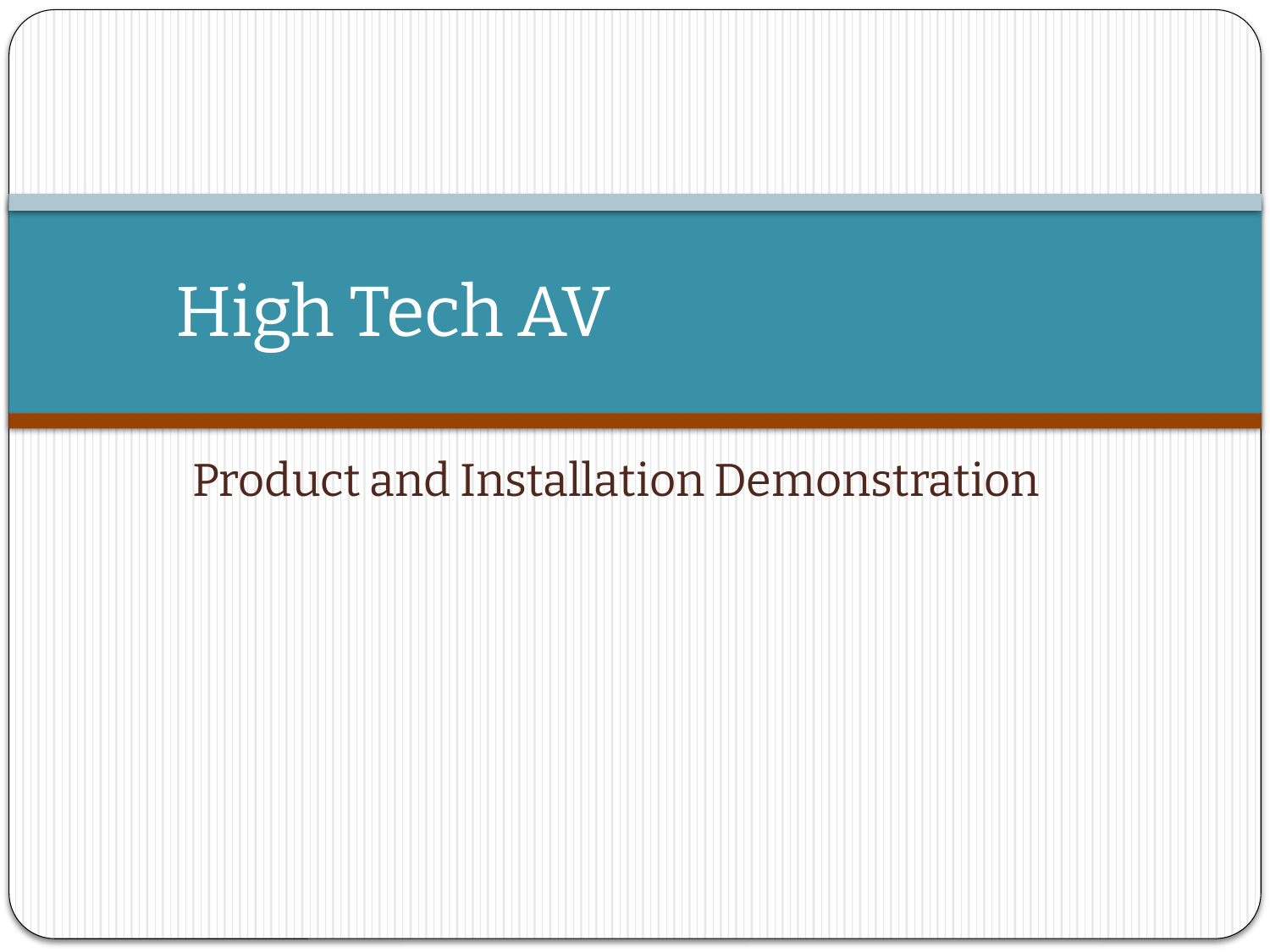

# High Tech AV
Product and Installation Demonstration